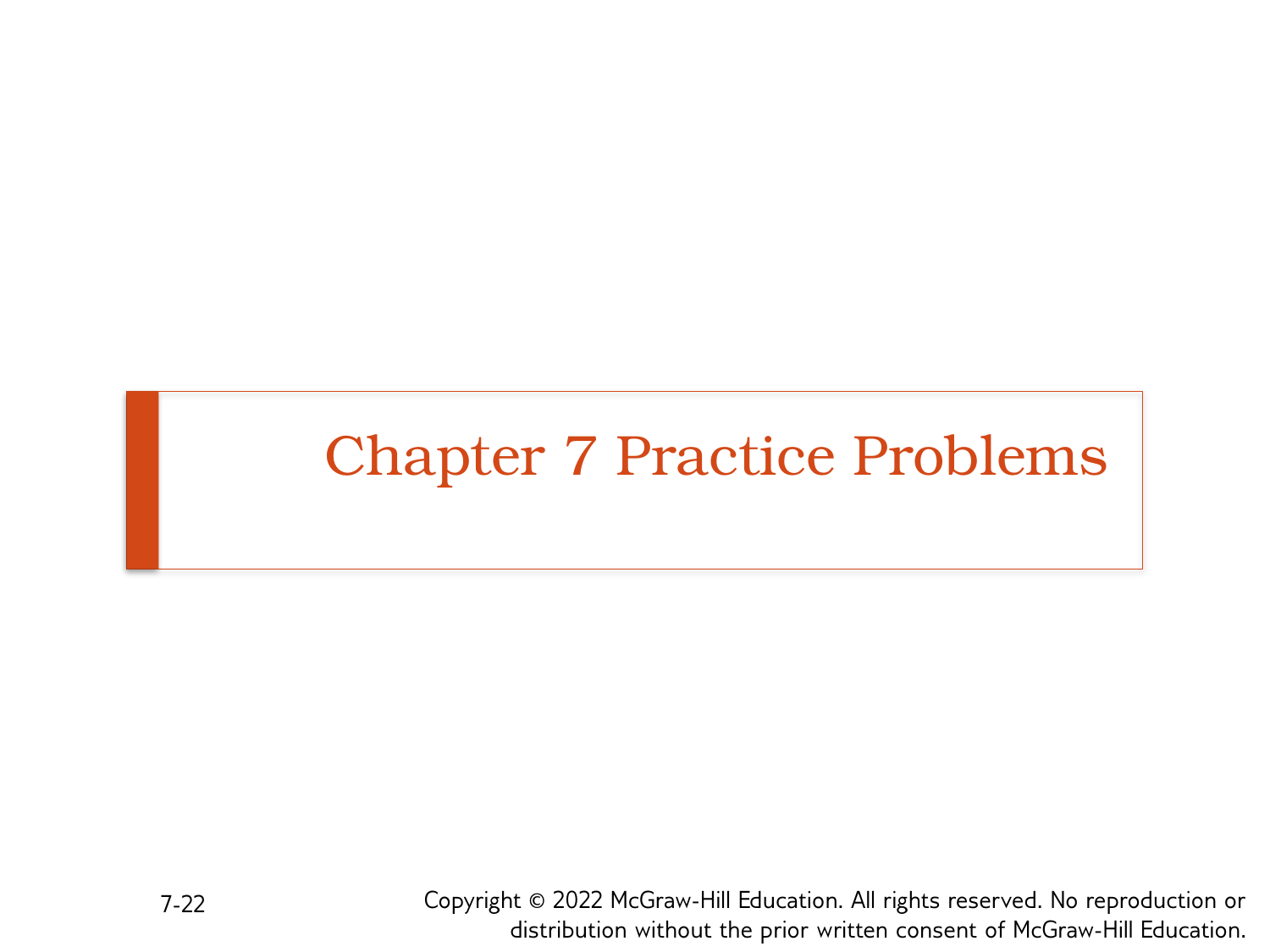

# Chapter 7 Practice Problems
Copyright © 2022 McGraw-Hill Education. All rights reserved. No reproduction or distribution without the prior written consent of McGraw-Hill Education.
7-22